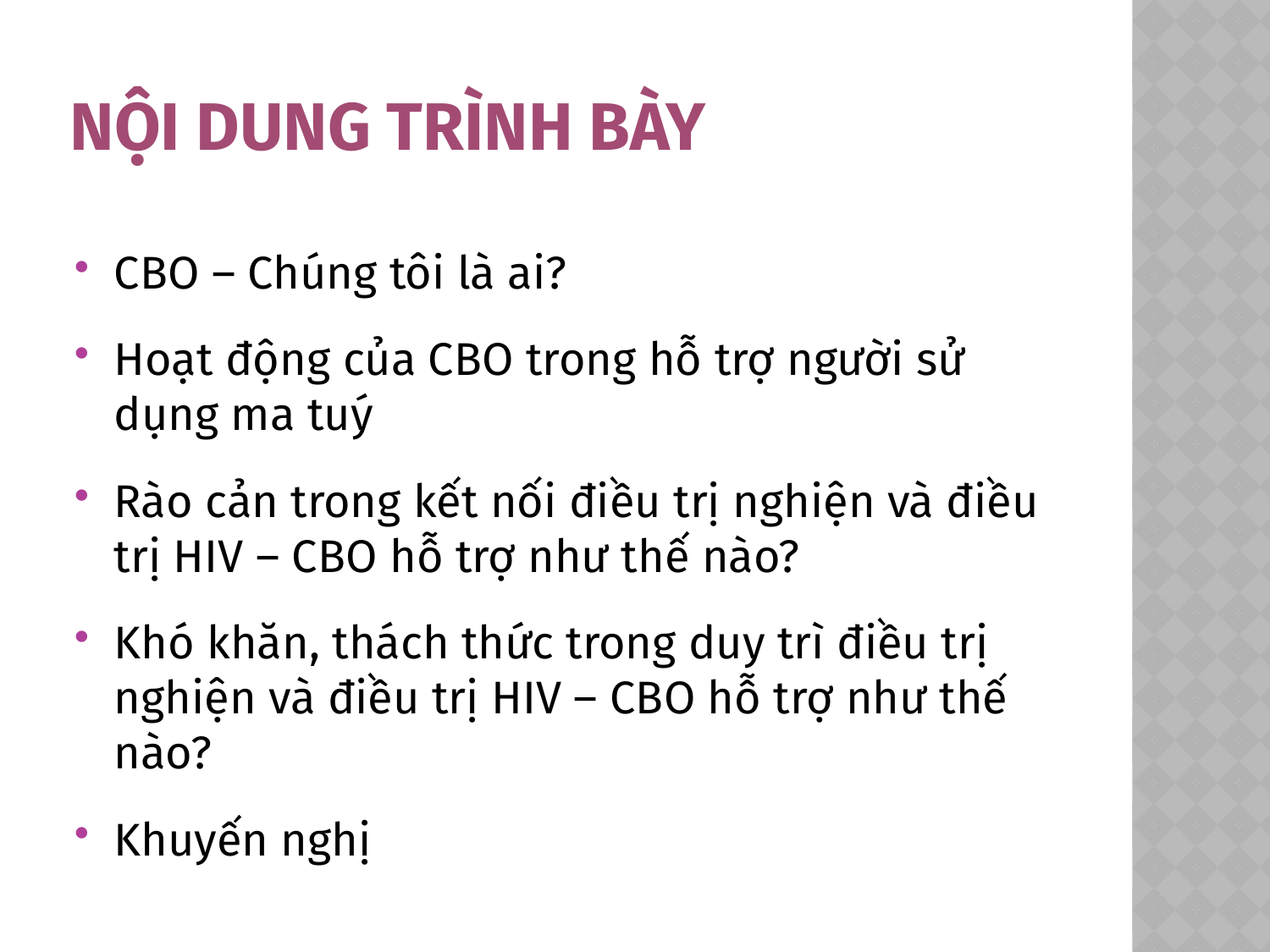

# Nội dung trình bày
CBO – Chúng tôi là ai?
Hoạt động của CBO trong hỗ trợ người sử dụng ma tuý
Rào cản trong kết nối điều trị nghiện và điều trị HIV – CBO hỗ trợ như thế nào?
Khó khăn, thách thức trong duy trì điều trị nghiện và điều trị HIV – CBO hỗ trợ như thế nào?
Khuyến nghị